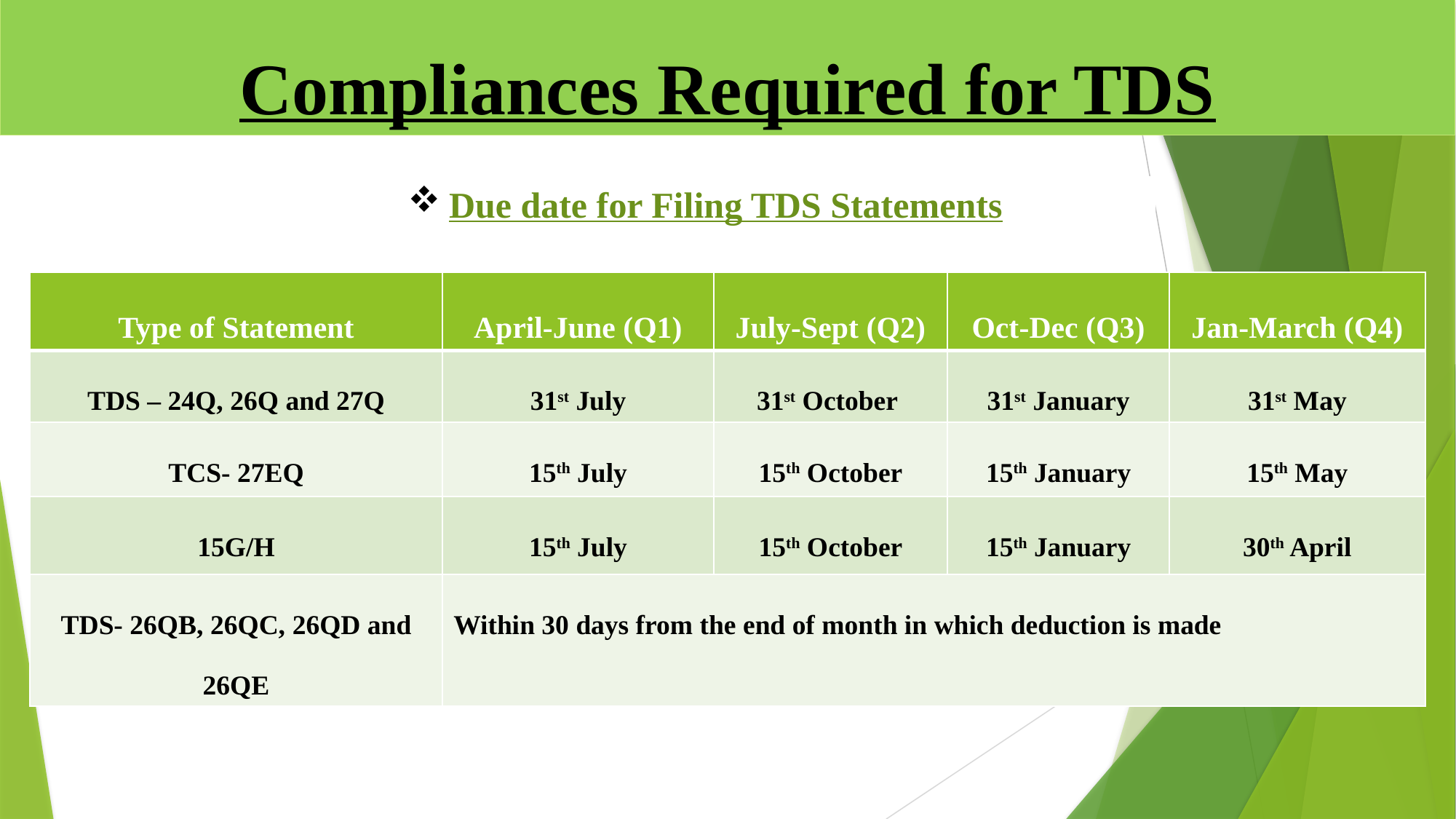

# Compliances Required for TDS
Due date for Filing TDS Statements
| Type of Statement | April-June (Q1) | July-Sept (Q2) | Oct-Dec (Q3) | Jan-March (Q4) |
| --- | --- | --- | --- | --- |
| TDS – 24Q, 26Q and 27Q | 31st July | 31st October | 31st January | 31st May |
| TCS- 27EQ | 15th July | 15th October | 15th January | 15th May |
| 15G/H | 15th July | 15th October | 15th January | 30th April |
| TDS- 26QB, 26QC, 26QD and 26QE | Within 30 days from the end of month in which deduction is made |  |  |  |